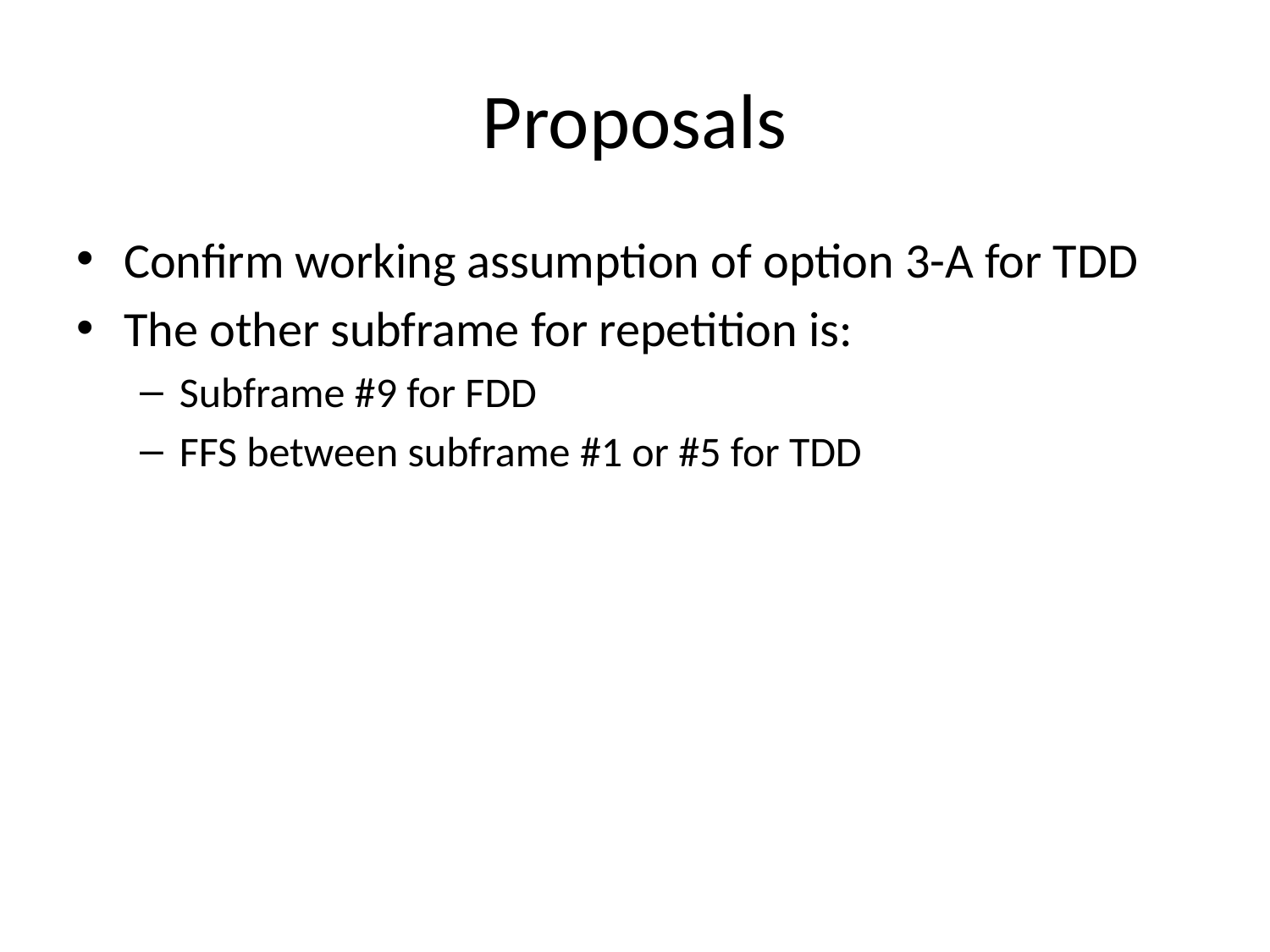

# Proposals
Confirm working assumption of option 3-A for TDD
The other subframe for repetition is:
Subframe #9 for FDD
FFS between subframe #1 or #5 for TDD